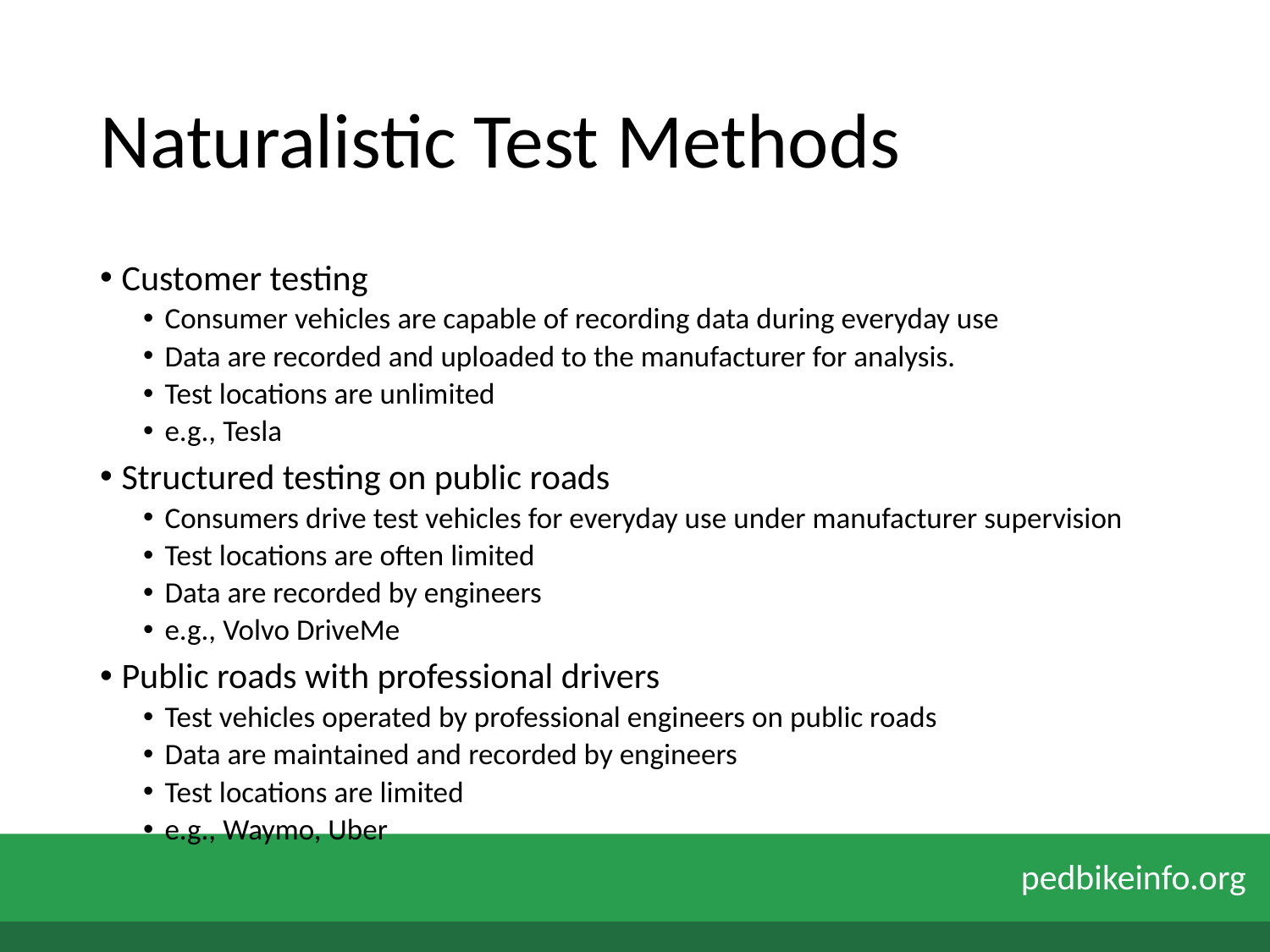

# Naturalistic Test Methods
Customer testing
Consumer vehicles are capable of recording data during everyday use
Data are recorded and uploaded to the manufacturer for analysis.
Test locations are unlimited
e.g., Tesla
Structured testing on public roads
Consumers drive test vehicles for everyday use under manufacturer supervision
Test locations are often limited
Data are recorded by engineers
e.g., Volvo DriveMe
Public roads with professional drivers
Test vehicles operated by professional engineers on public roads
Data are maintained and recorded by engineers
Test locations are limited
e.g., Waymo, Uber